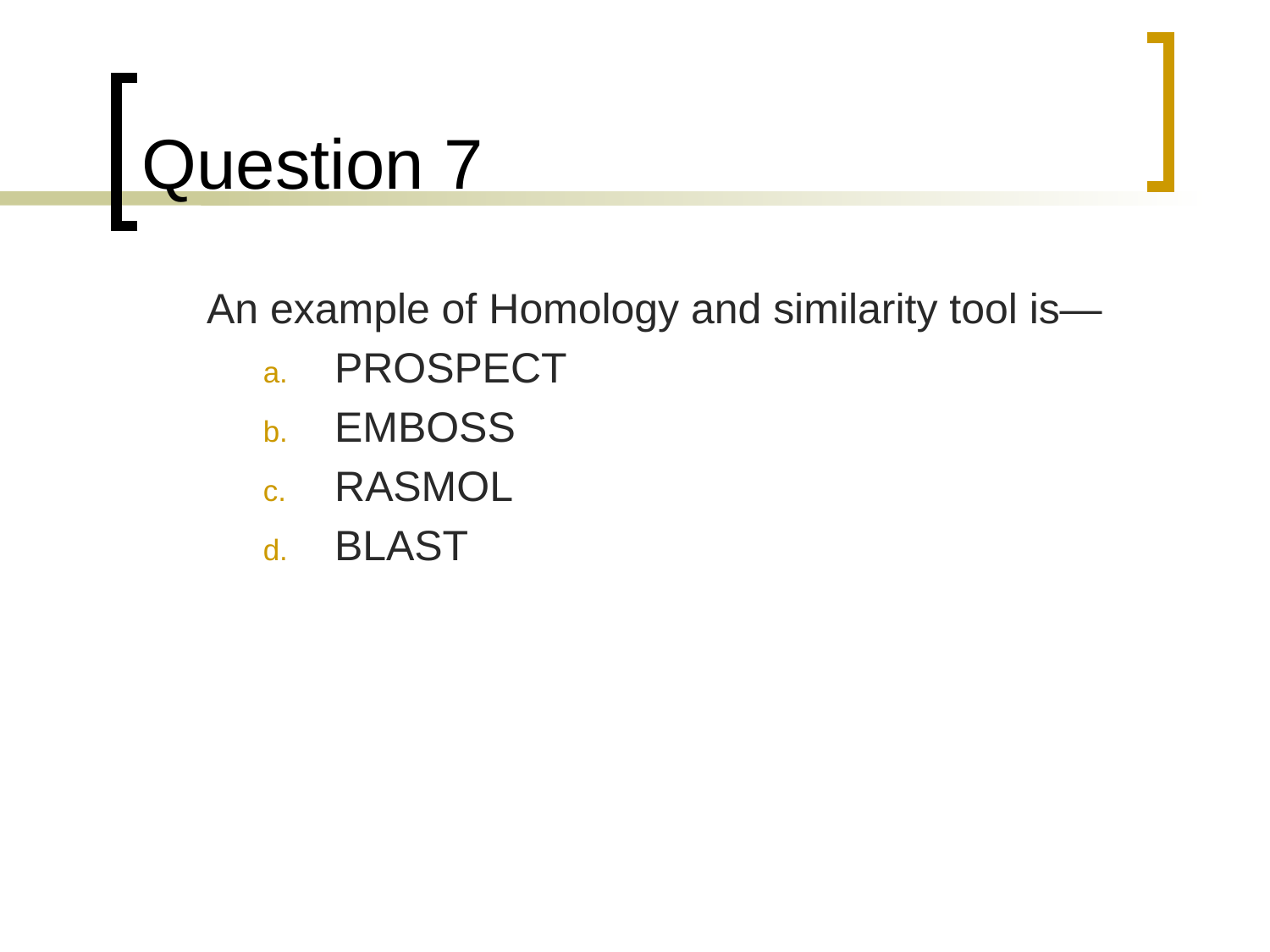

# Question 7
	An example of Homology and similarity tool is—
PROSPECT
EMBOSS
RASMOL
BLAST